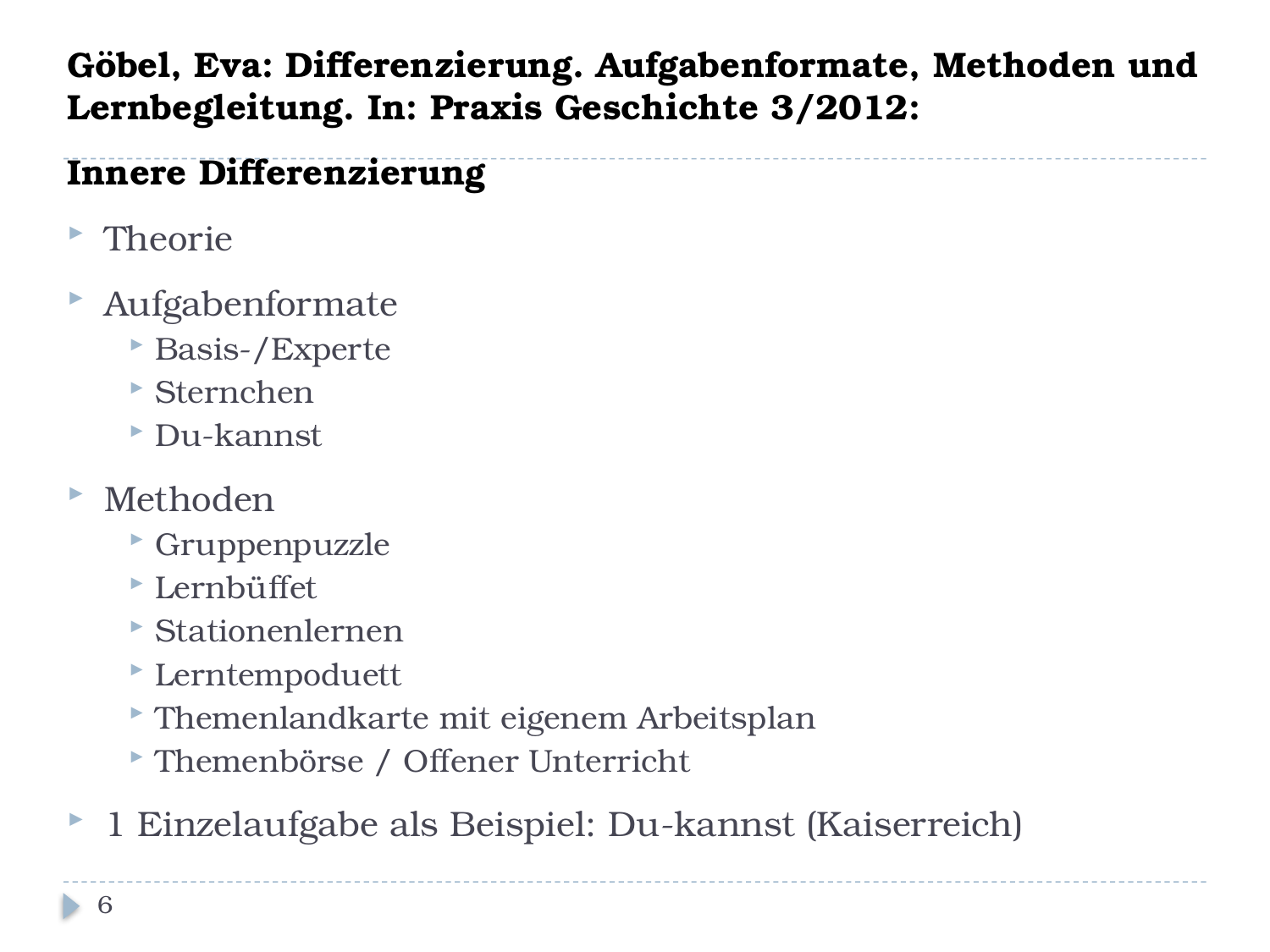

Göbel, Eva: Differenzierung. Aufgabenformate, Methoden und Lernbegleitung. In: Praxis Geschichte 3/2012:
Innere Differenzierung
Theorie
Aufgabenformate
Basis-/Experte
Sternchen
Du-kannst
Methoden
Gruppenpuzzle
Lernbüffet
Stationenlernen
Lerntempoduett
Themenlandkarte mit eigenem Arbeitsplan
Themenbörse / Offener Unterricht
1 Einzelaufgabe als Beispiel: Du-kannst (Kaiserreich)

6